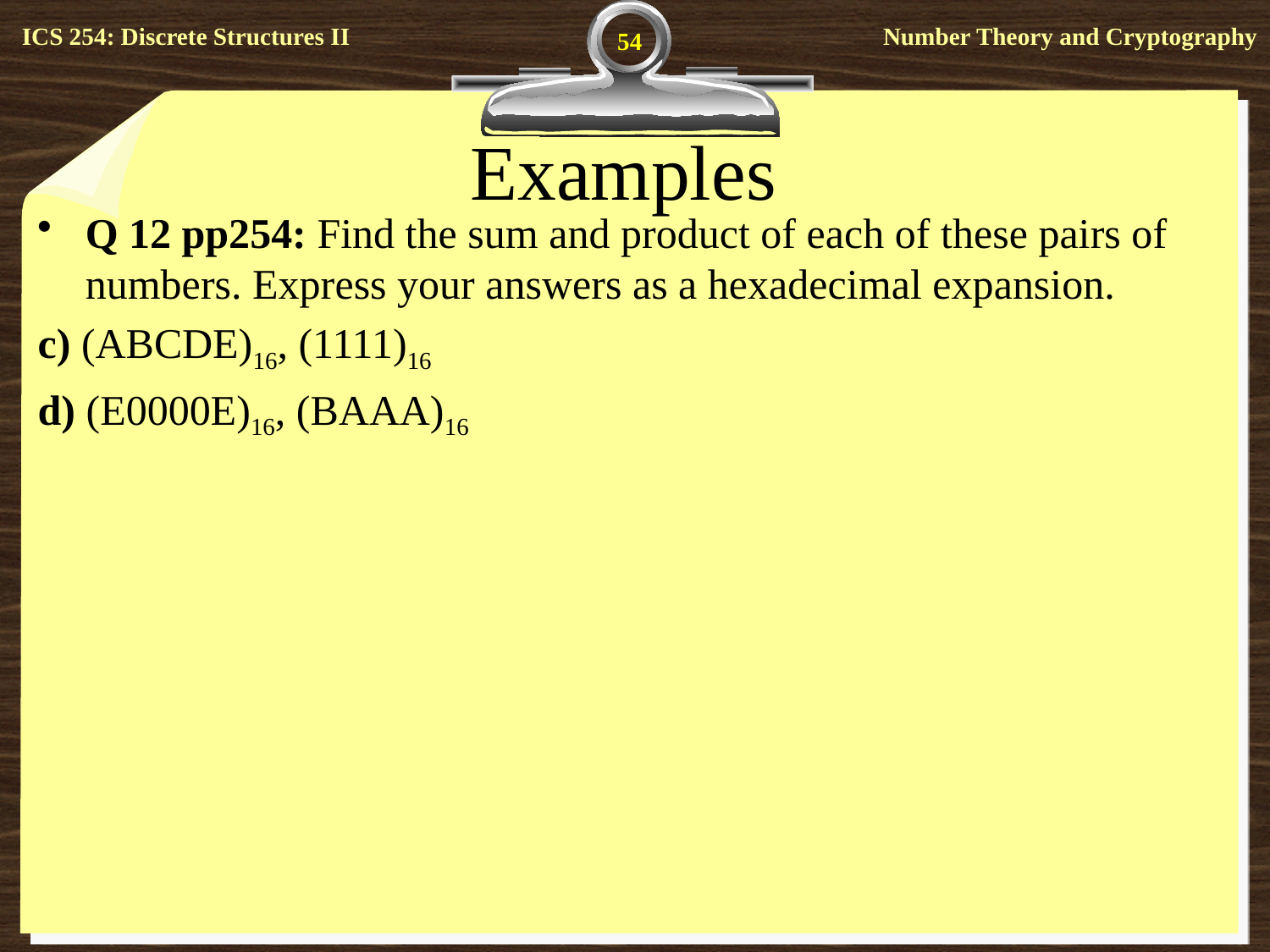

54
# Examples
Q 12 pp254: Find the sum and product of each of these pairs of numbers. Express your answers as a hexadecimal expansion.
c) (ABCDE)16, (1111)16
d) (E0000E)16, (BAAA)16